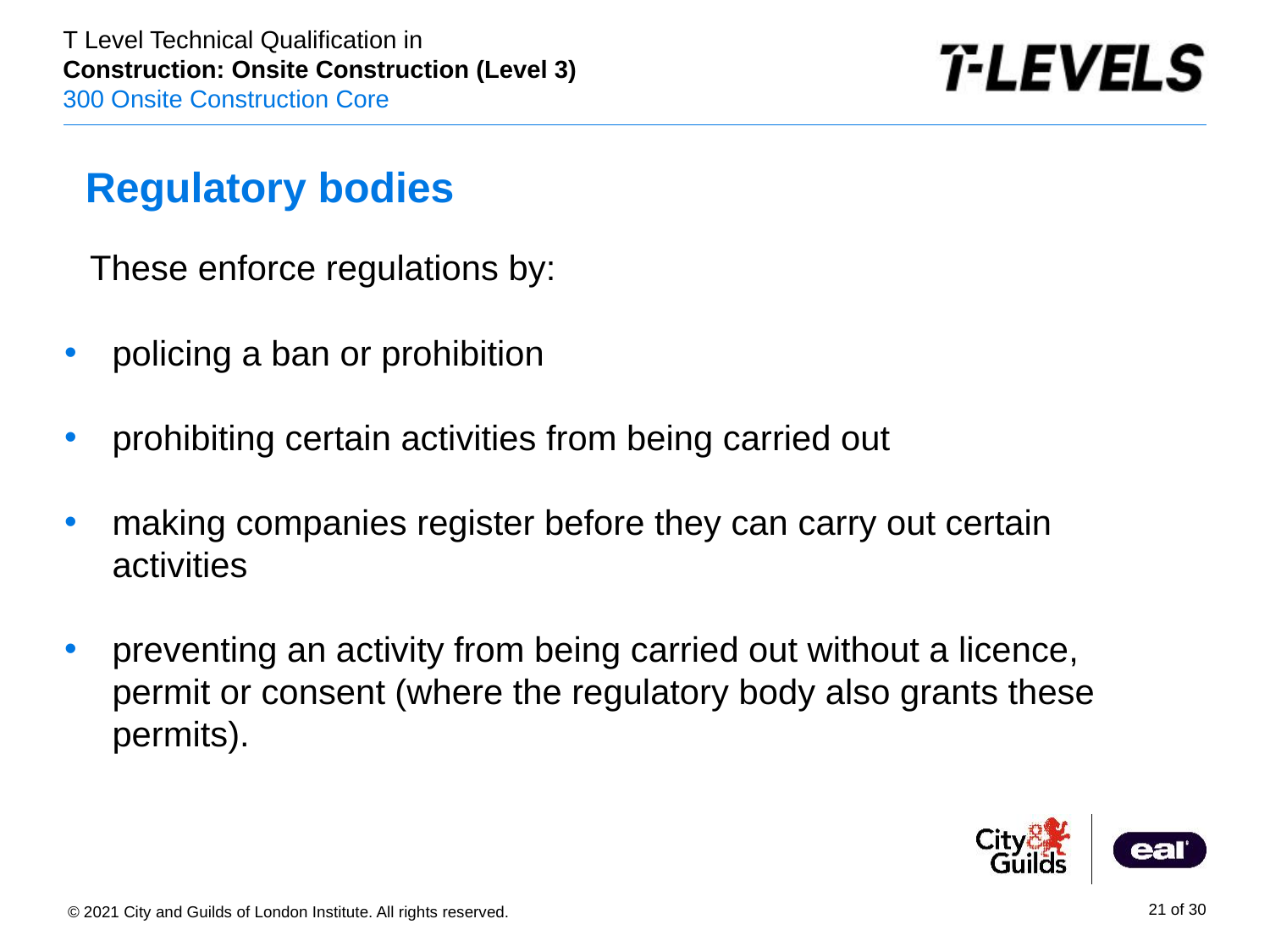

Regulatory bodies
These enforce regulations by:
policing a ban or prohibition

prohibiting certain activities from being carried out

making companies register before they can carry out certain activities

preventing an activity from being carried out without a licence, permit or consent (where the regulatory body also grants these permits).